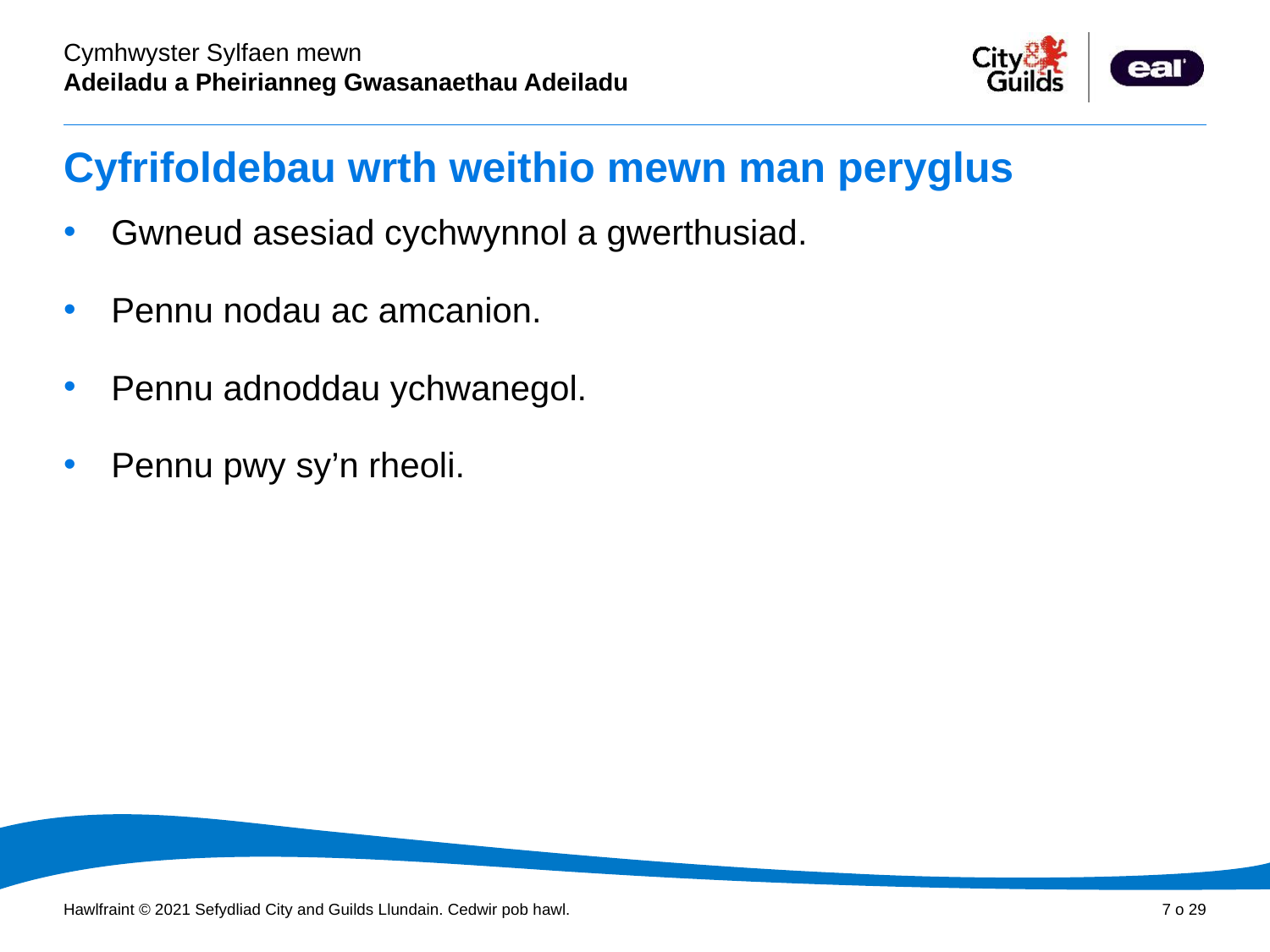

# Cyfrifoldebau wrth weithio mewn man peryglus
Gwneud asesiad cychwynnol a gwerthusiad.
Pennu nodau ac amcanion.
Pennu adnoddau ychwanegol.
Pennu pwy sy’n rheoli.